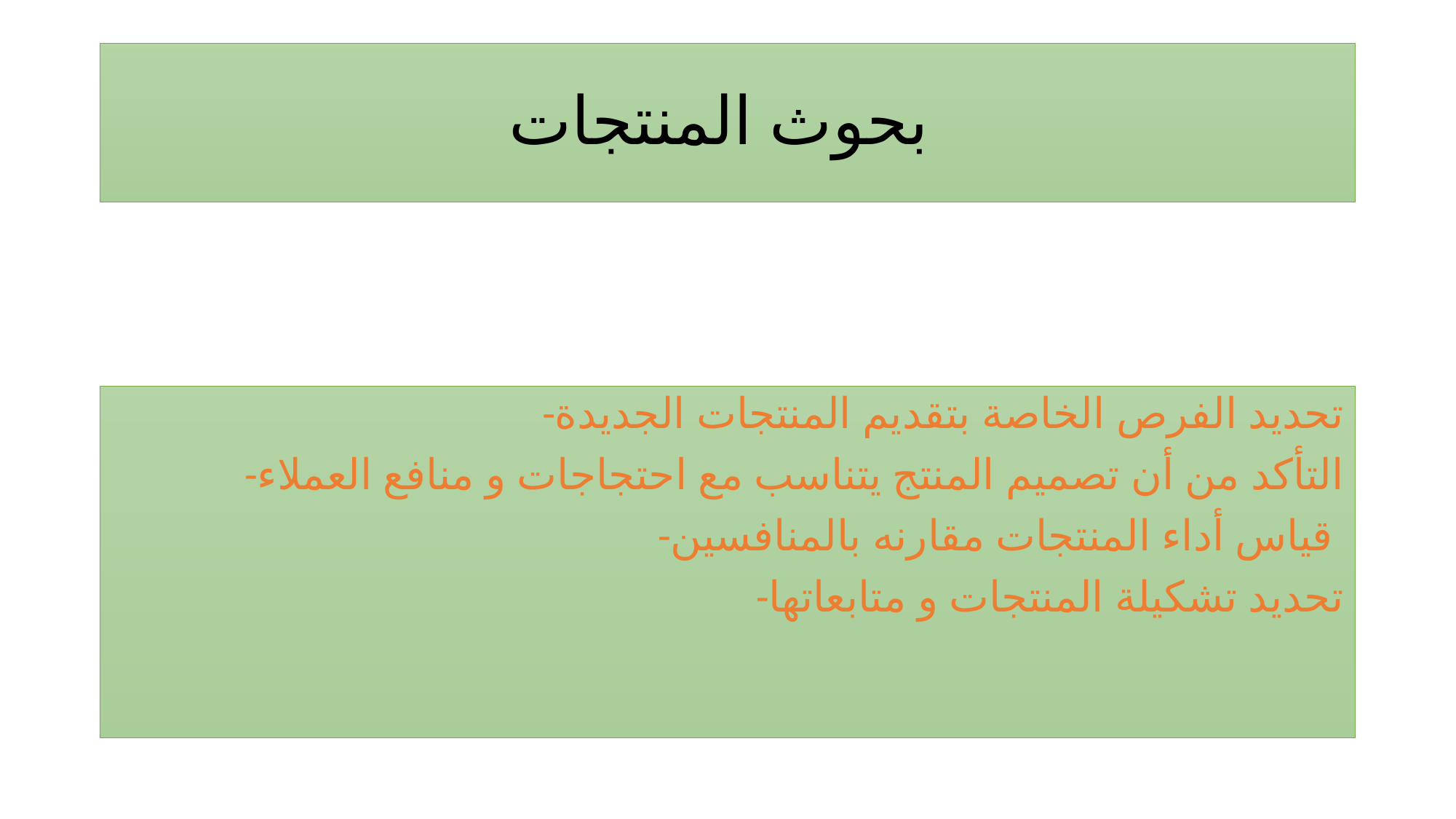

# بحوث المنتجات
-تحديد الفرص الخاصة بتقديم المنتجات الجديدة
-التأكد من أن تصميم المنتج يتناسب مع احتجاجات و منافع العملاء
-قياس أداء المنتجات مقارنه بالمنافسين
-تحديد تشكيلة المنتجات و متابعاتها